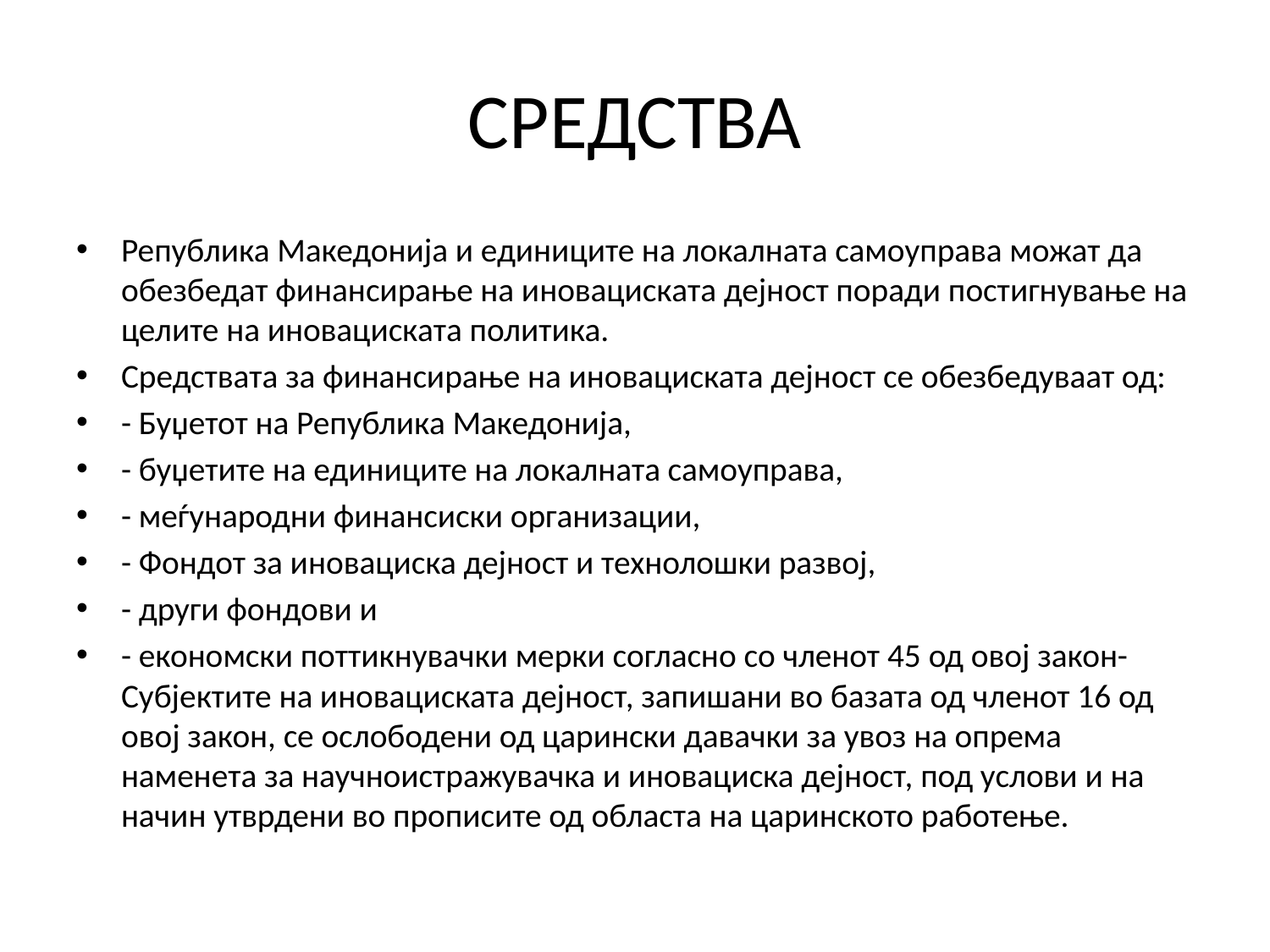

# СРЕДСТВА
Република Македонија и единиците на локалната самоуправа можат да обезбедат финансирање на иновациската дејност поради постигнување на целите на иновациската политика.
Средствата за финансирање на иновациската дејност се обезбедуваат од:
- Буџетот на Република Македонија,
- буџетите на единиците на локалната самоуправа,
- меѓународни финансиски организации,
- Фондот за иновациска дејност и технолошки развој,
- други фондови и
- економски поттикнувачки мерки согласно со членот 45 од овој закон-Субјектите на иновациската дејност, запишани во базата од членот 16 од овој закон, се ослободени од царински давачки за увоз на опрема наменета за научноистражувачка и иновациска дејност, под услови и на начин утврдени во прописите од областа на царинското работење.